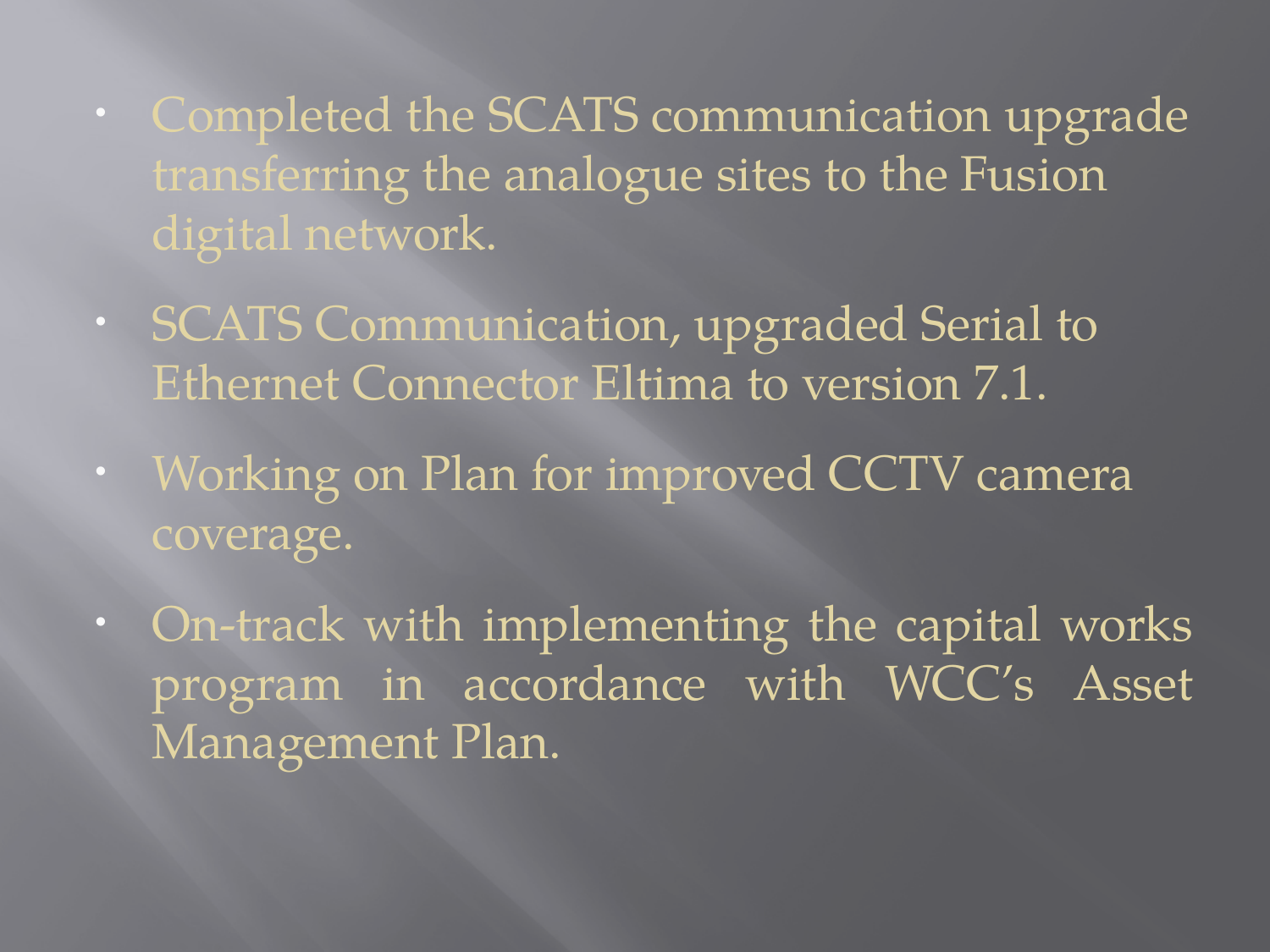

Completed the SCATS communication upgrade transferring the analogue sites to the Fusion digital network.
SCATS Communication, upgraded Serial to Ethernet Connector Eltima to version 7.1.
Working on Plan for improved CCTV camera coverage.
On-track with implementing the capital works program in accordance with WCC’s Asset Management Plan.